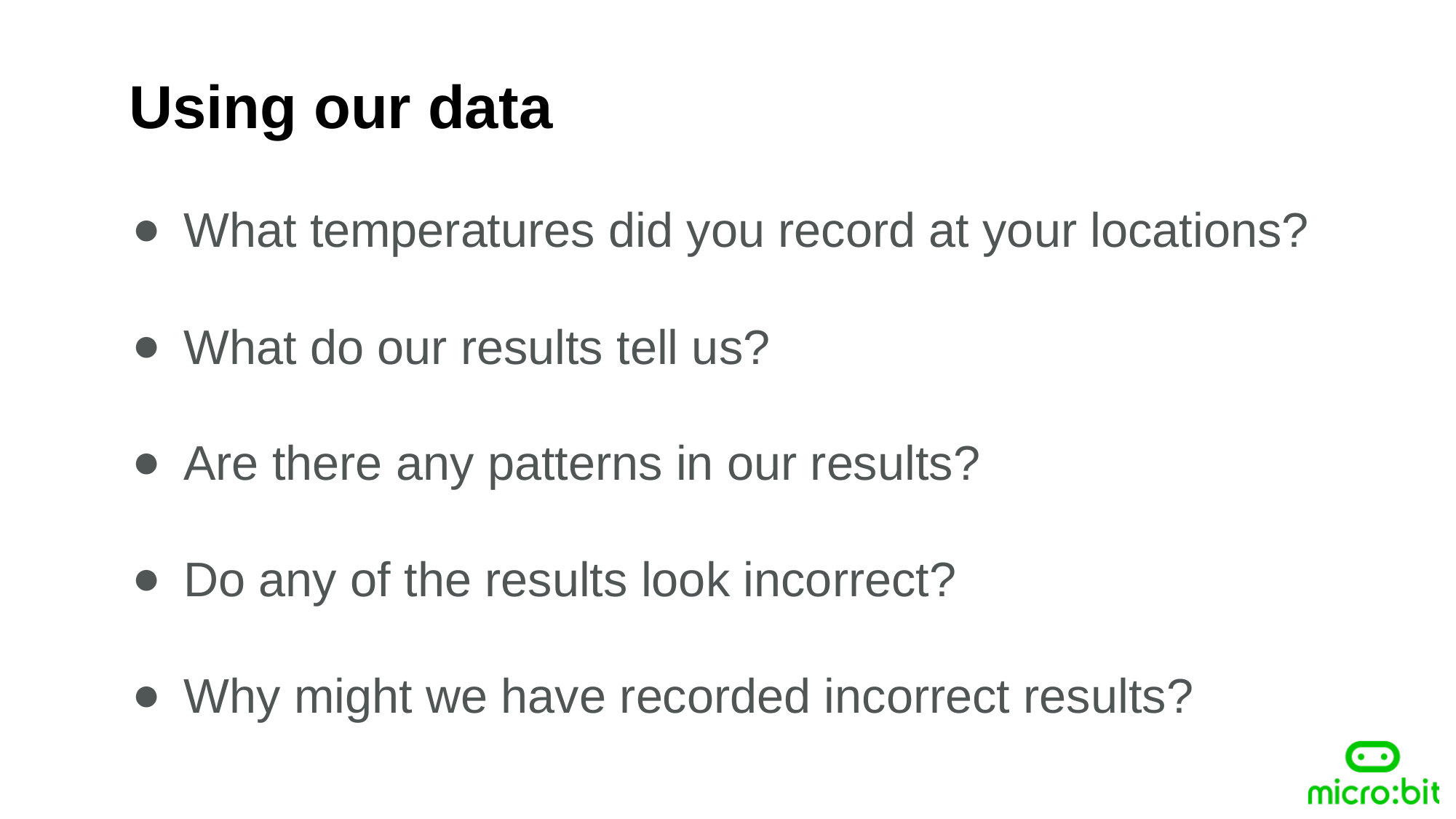

Using our data

What temperatures did you record at your locations?

What do our results tell us?

Are there any patterns in our results?

Do any of the results look incorrect?

Why might we have recorded incorrect results?